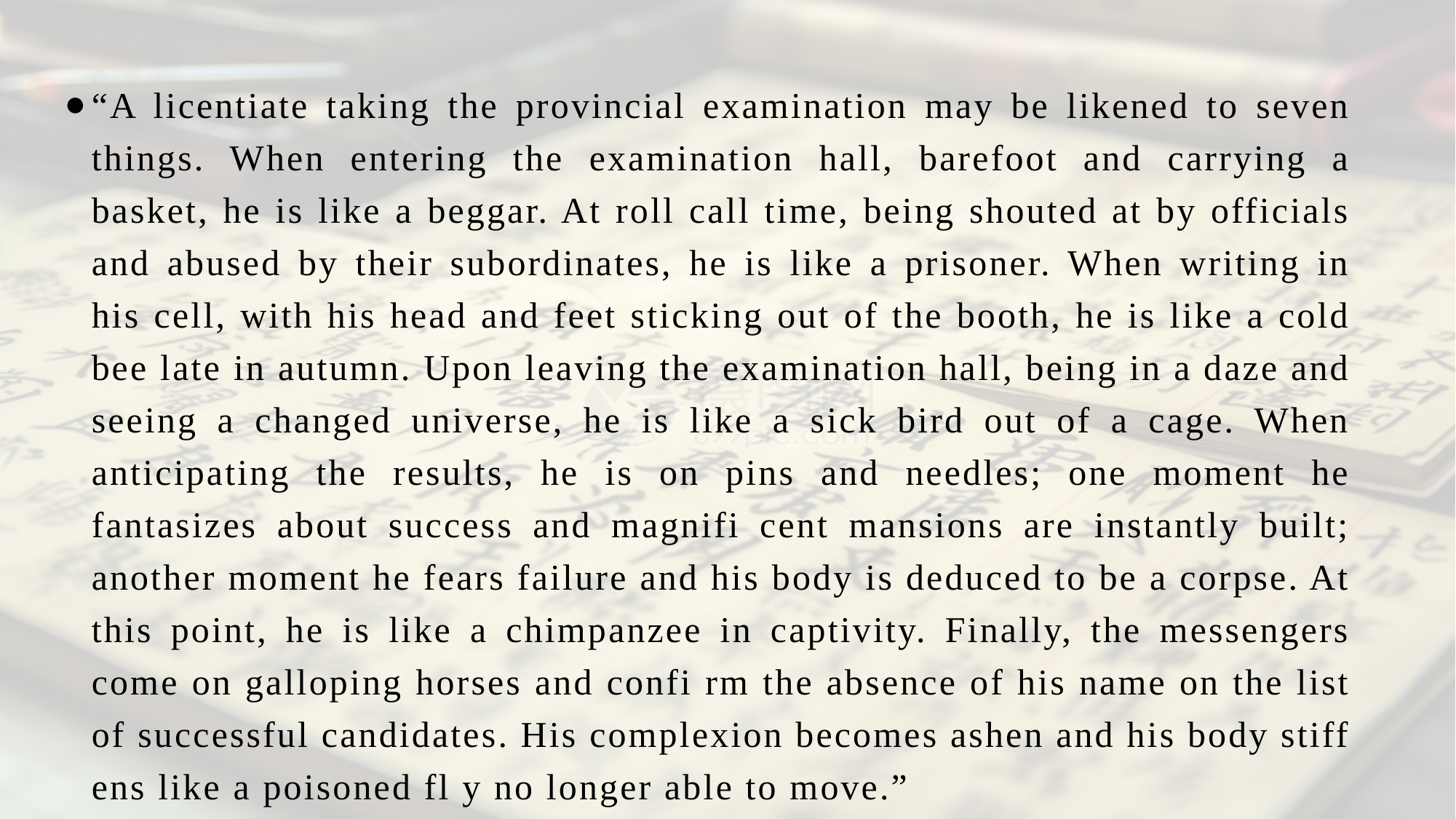

“A licentiate taking the provincial examination may be likened to seven things. When entering the examination hall, barefoot and carrying a basket, he is like a beggar. At roll call time, being shouted at by officials and abused by their subordinates, he is like a prisoner. When writing in his cell, with his head and feet sticking out of the booth, he is like a cold bee late in autumn. Upon leaving the examination hall, being in a daze and seeing a changed universe, he is like a sick bird out of a cage. When anticipating the results, he is on pins and needles; one moment he fantasizes about success and magnifi cent mansions are instantly built; another moment he fears failure and his body is deduced to be a corpse. At this point, he is like a chimpanzee in captivity. Finally, the messengers come on galloping horses and confi rm the absence of his name on the list of successful candidates. His complexion becomes ashen and his body stiff ens like a poisoned fl y no longer able to move.”